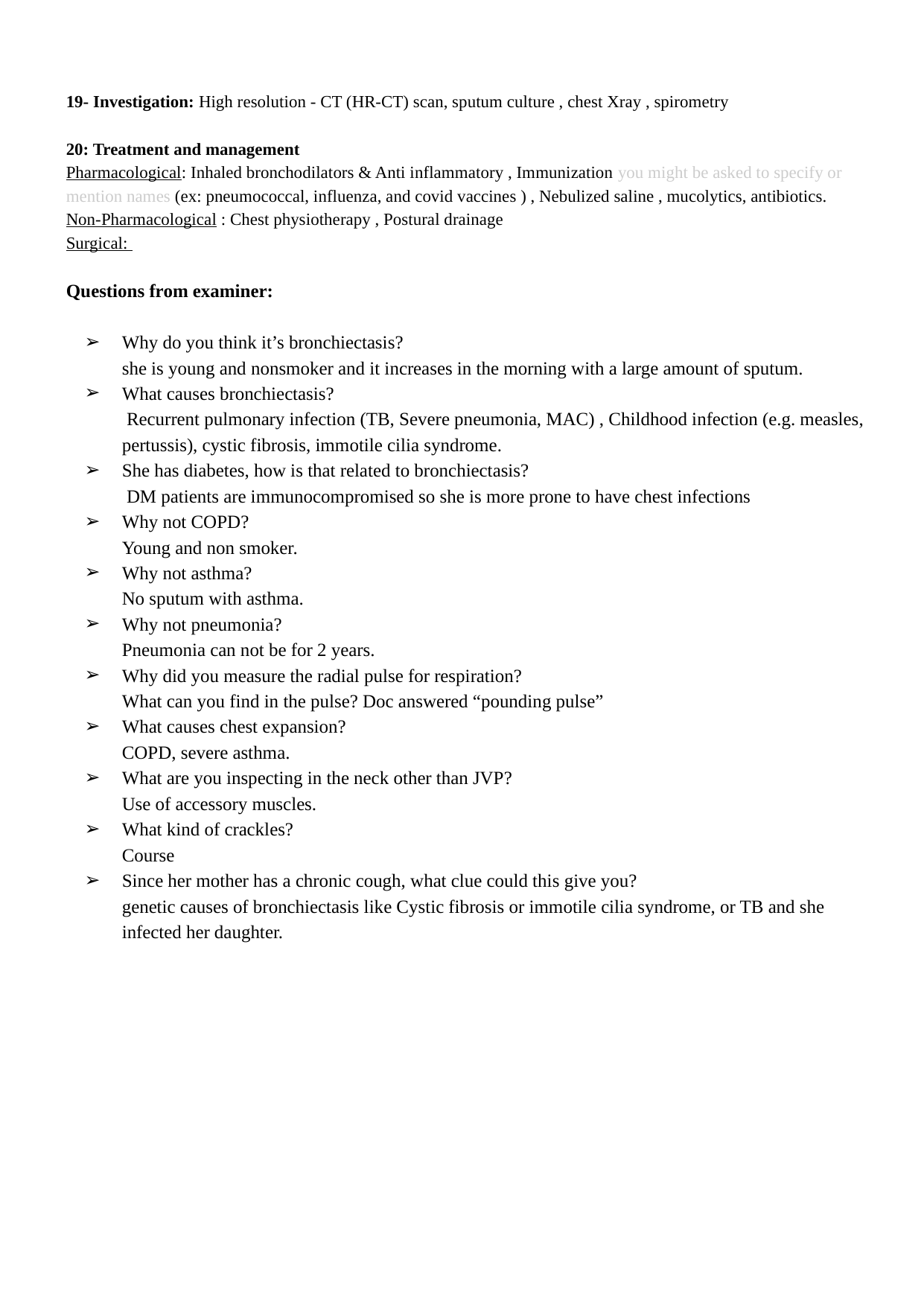

19- Investigation: High resolution - CT (HR-CT) scan, sputum culture , chest Xray , spirometry

20: Treatment and management
Pharmacological: Inhaled bronchodilators & Anti inflammatory , Immunization you might be asked to specify or mention names (ex: pneumococcal, influenza, and covid vaccines ) , Nebulized saline , mucolytics, antibiotics.
Non-Pharmacological : Chest physiotherapy , Postural drainage
Surgical:

Questions from examiner:

Why do you think it’s bronchiectasis?
she is young and nonsmoker and it increases in the morning with a large amount of sputum.
What causes bronchiectasis?
 Recurrent pulmonary infection (TB, Severe pneumonia, MAC) , Childhood infection (e.g. measles, pertussis), cystic fibrosis, immotile cilia syndrome.
She has diabetes, how is that related to bronchiectasis?
 DM patients are immunocompromised so she is more prone to have chest infections
Why not COPD?
Young and non smoker.
Why not asthma?
No sputum with asthma.
Why not pneumonia?
Pneumonia can not be for 2 years.
Why did you measure the radial pulse for respiration?
What can you find in the pulse? Doc answered “pounding pulse”
What causes chest expansion?
COPD, severe asthma.
What are you inspecting in the neck other than JVP?
Use of accessory muscles.
What kind of crackles?
Course
Since her mother has a chronic cough, what clue could this give you?
genetic causes of bronchiectasis like Cystic fibrosis or immotile cilia syndrome, or TB and she infected her daughter.